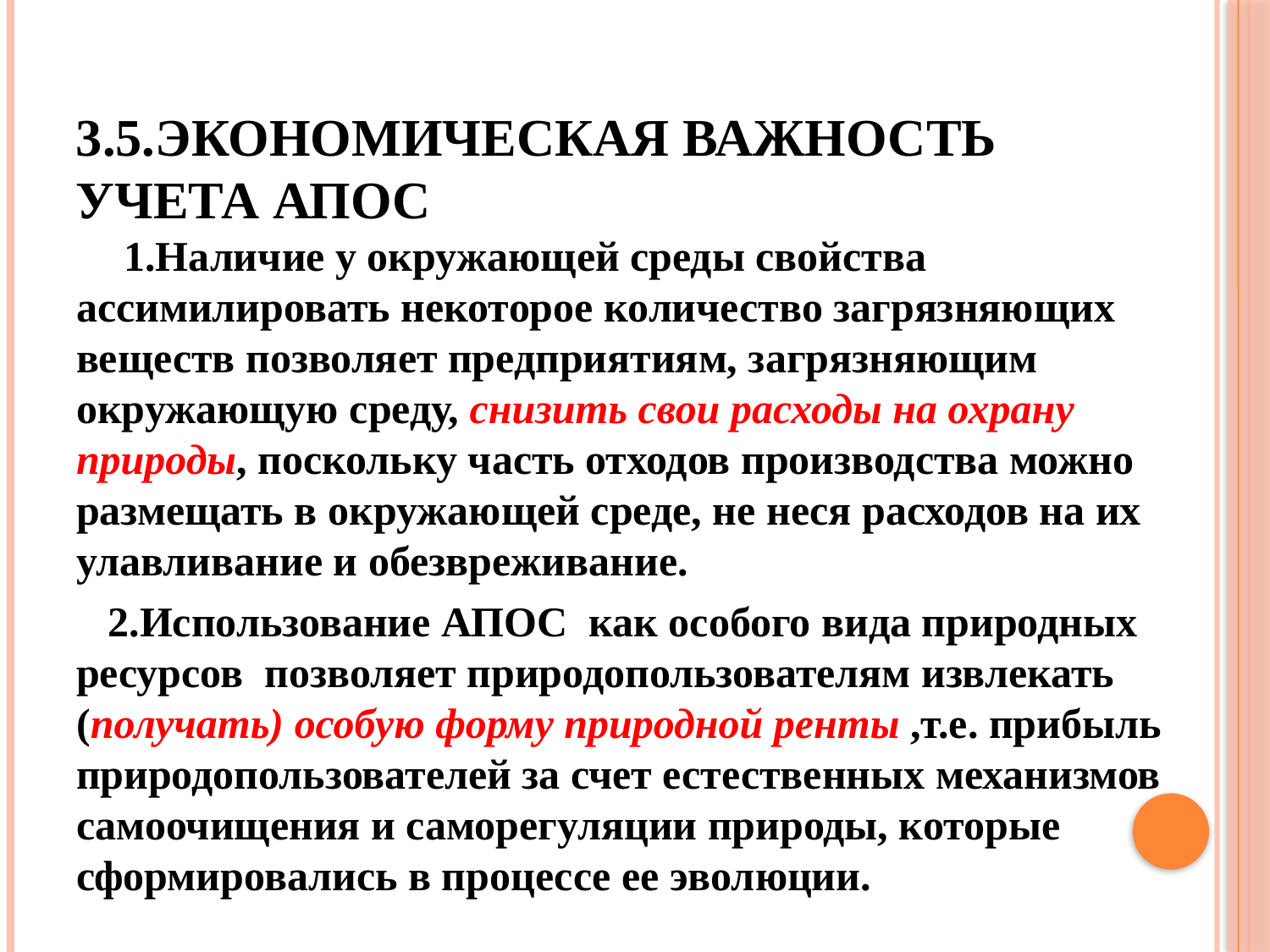

# 3.5.Экономическая важность учета АПОС
    1.Наличие у окружающей среды свойства ассимилировать некоторое количество загрязняющих веществ позволяет предприятиям, загрязняющим окружающую среду, снизить свои расходы на охрану природы, поскольку часть отходов производства можно размещать в окружающей среде, не неся расходов на их улавливание и обезвреживание.
   2.Использование АПОС  как особого вида природных ресурсов  позволяет природопользователям извлекать (получать) особую форму природной ренты ,т.е. прибыль природопользователей за счет естественных механизмов самоочищения и саморегуляции природы, которые сформировались в процессе ее эволюции.